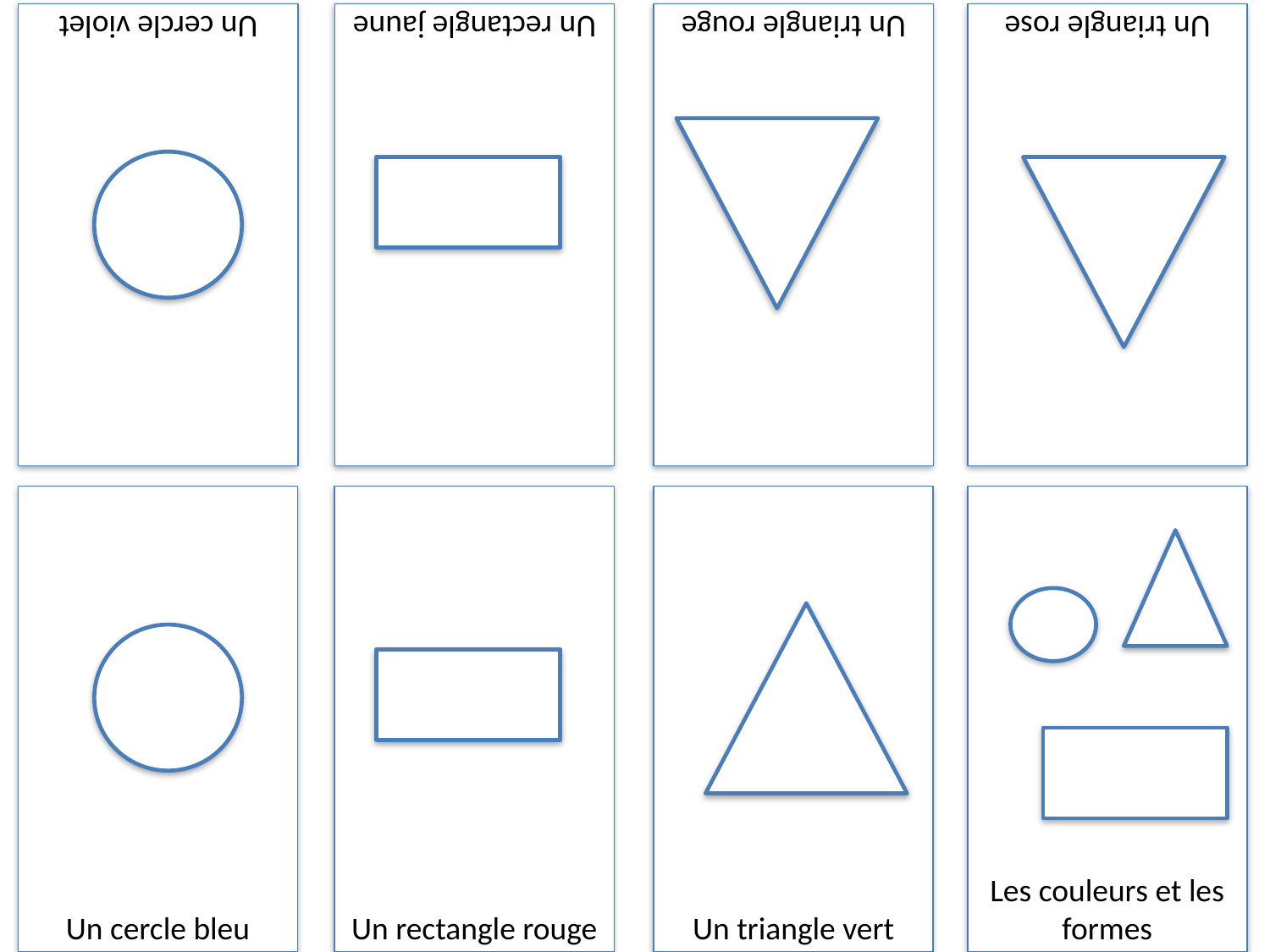

Un cercle violet
Un rectangle jaune
Un triangle rouge
Un triangle rose

Un cercle bleu

Un rectangle rouge

Un triangle vert

Les couleurs et les formes